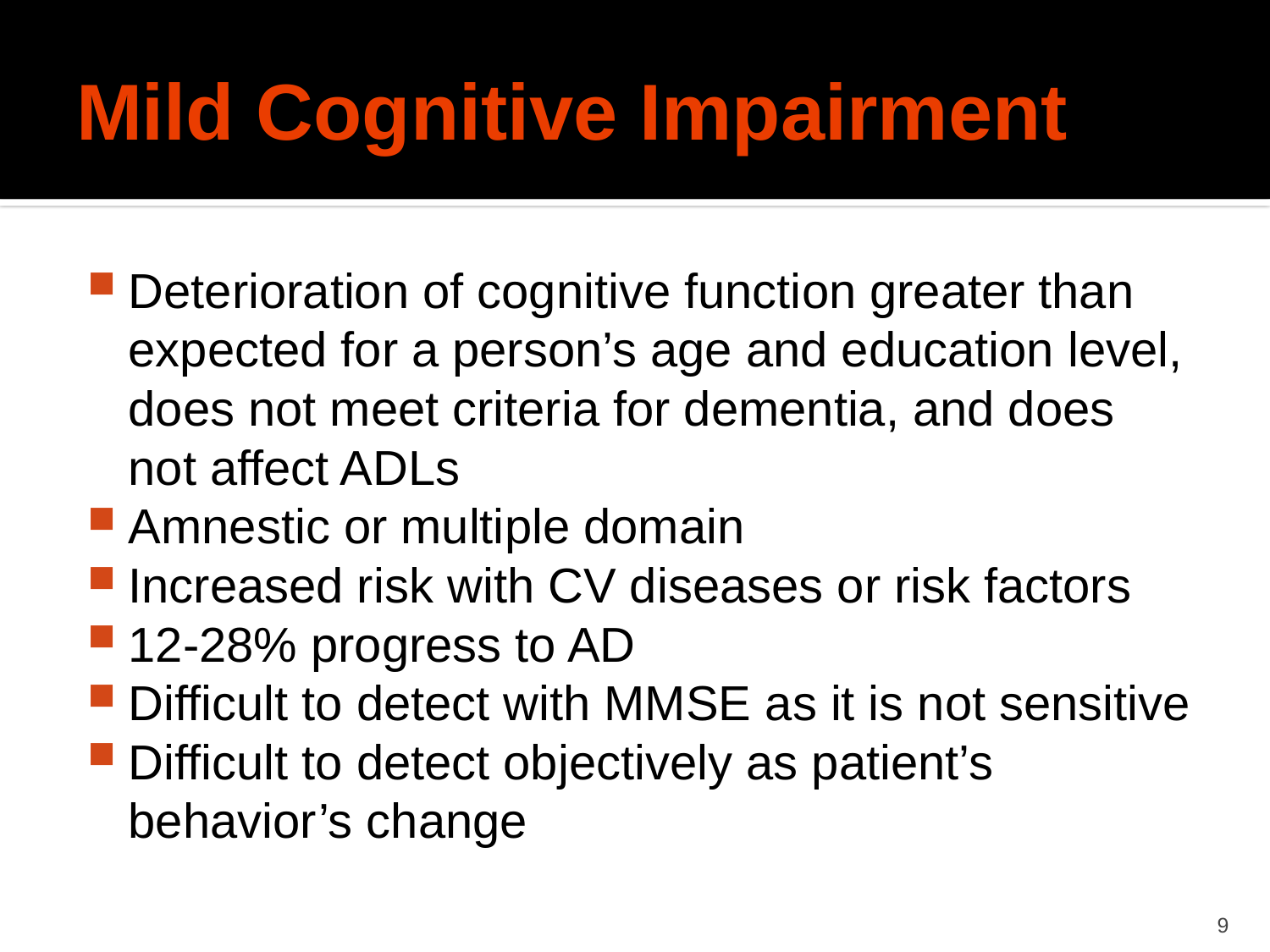

# Mild Cognitive Impairment
Deterioration of cognitive function greater than expected for a person’s age and education level, does not meet criteria for dementia, and does not affect ADLs
Amnestic or multiple domain
Increased risk with CV diseases or risk factors
12-28% progress to AD
Difficult to detect with MMSE as it is not sensitive
Difficult to detect objectively as patient’s behavior’s change
9